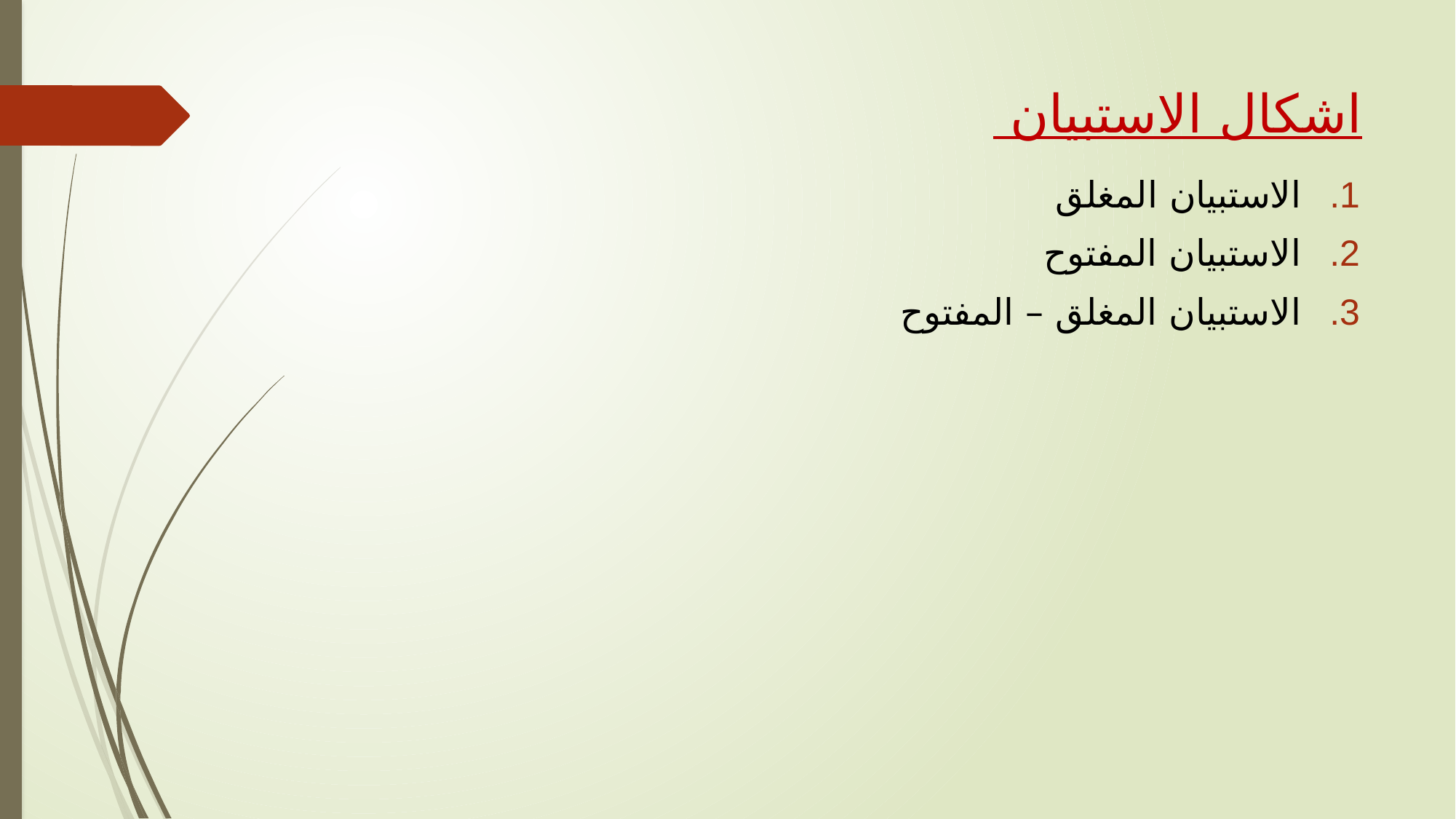

# اشكال الاستبيان
الاستبيان المغلق
الاستبيان المفتوح
الاستبيان المغلق – المفتوح